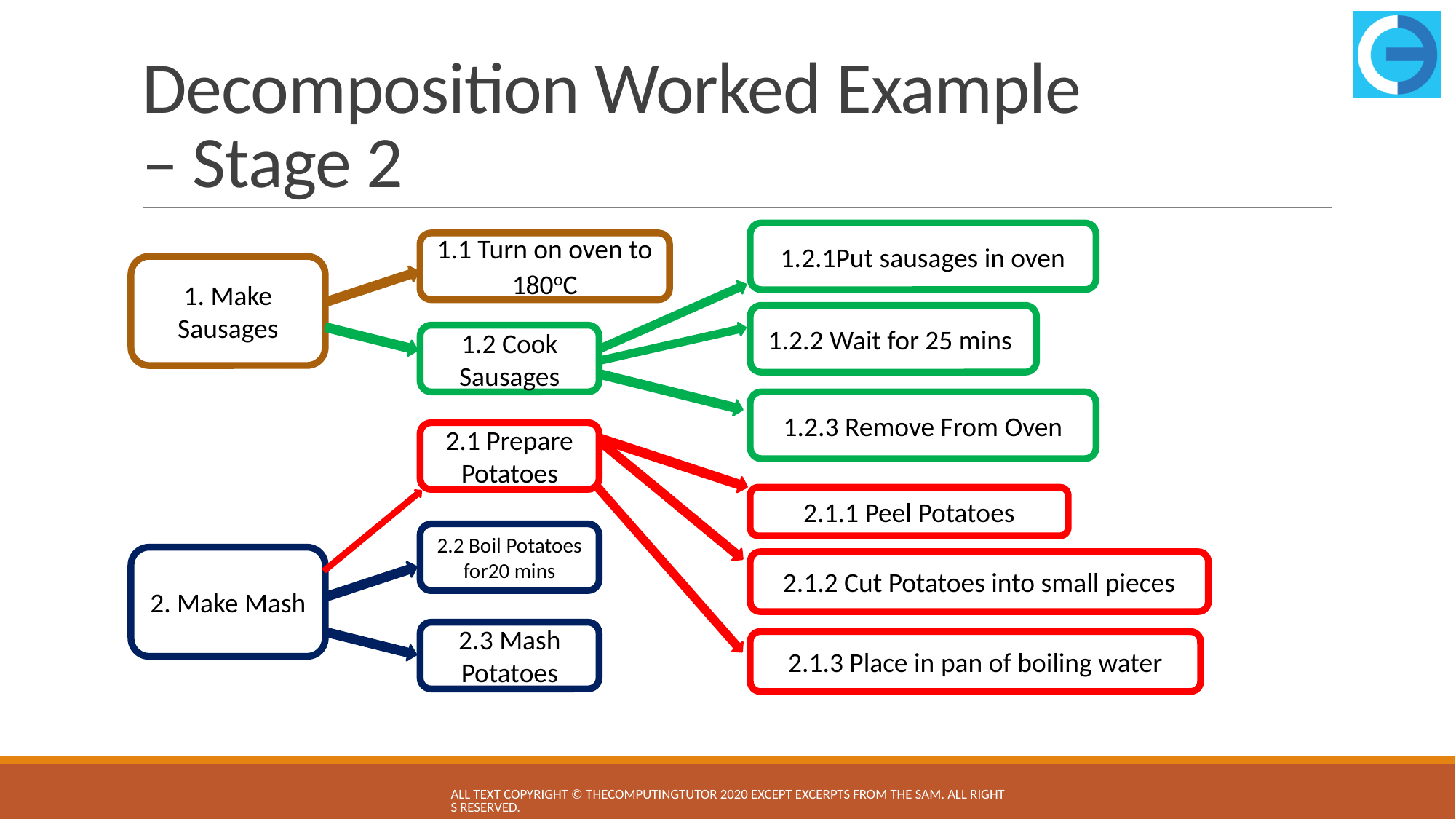

# Decomposition Worked Example – Stage 2
1.2.1Put sausages in oven
1.1 Turn on oven to 180oC
1. Make Sausages

1.2.2 Wait for 25 mins

1.2 Cook Sausages

1.2.3 Remove From Oven
2.1 Prepare Potatoes

2.1.1 Peel Potatoes

2.2 Boil Potatoes for20 mins

2. Make Mash
2.1.2 Cut Potatoes into small pieces

2.3 Mash Potatoes
2.1.3 Place in pan of boiling water

All text copyright © TheComputingTutor 2020 except excerpts from the SAM. All rights Reserved.